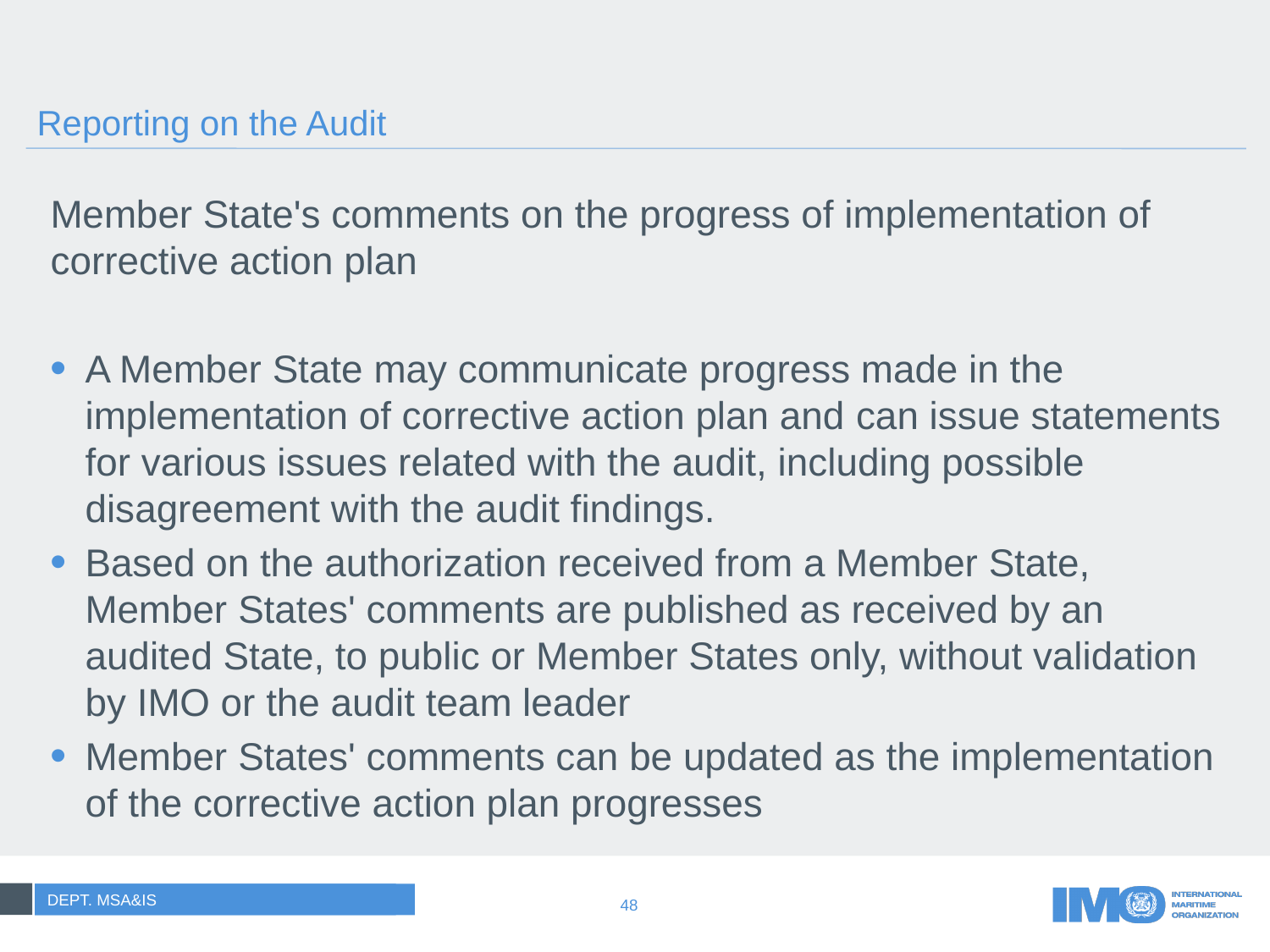

# Reporting on the Audit
Member State's comments on the progress of implementation of corrective action plan

A Member State may communicate progress made in the implementation of corrective action plan and can issue statements for various issues related with the audit, including possible disagreement with the audit findings.
Based on the authorization received from a Member State, Member States' comments are published as received by an audited State, to public or Member States only, without validation by IMO or the audit team leader
Member States' comments can be updated as the implementation of the corrective action plan progresses